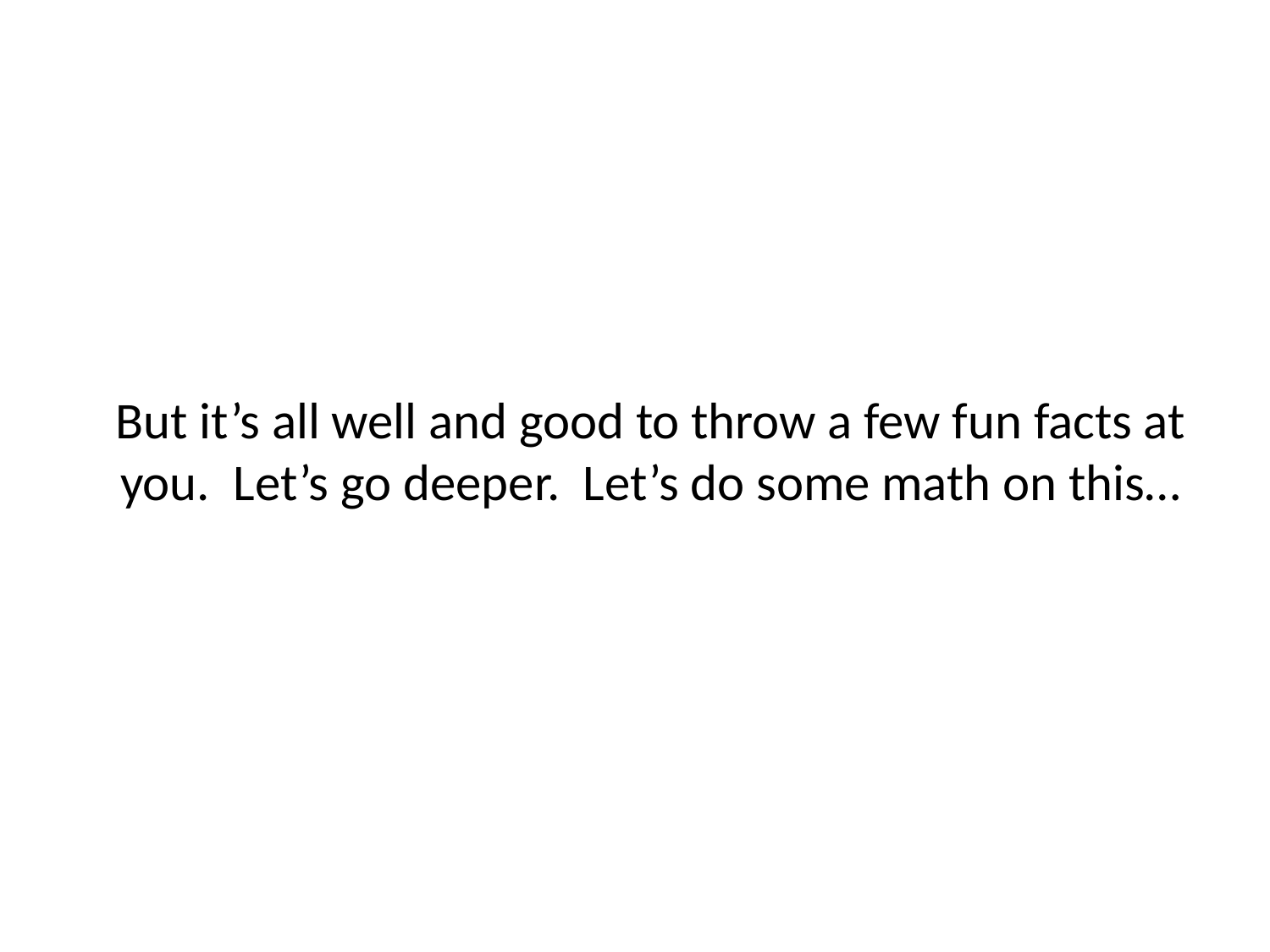

# But it’s all well and good to throw a few fun facts at you.  Let’s go deeper.  Let’s do some math on this…